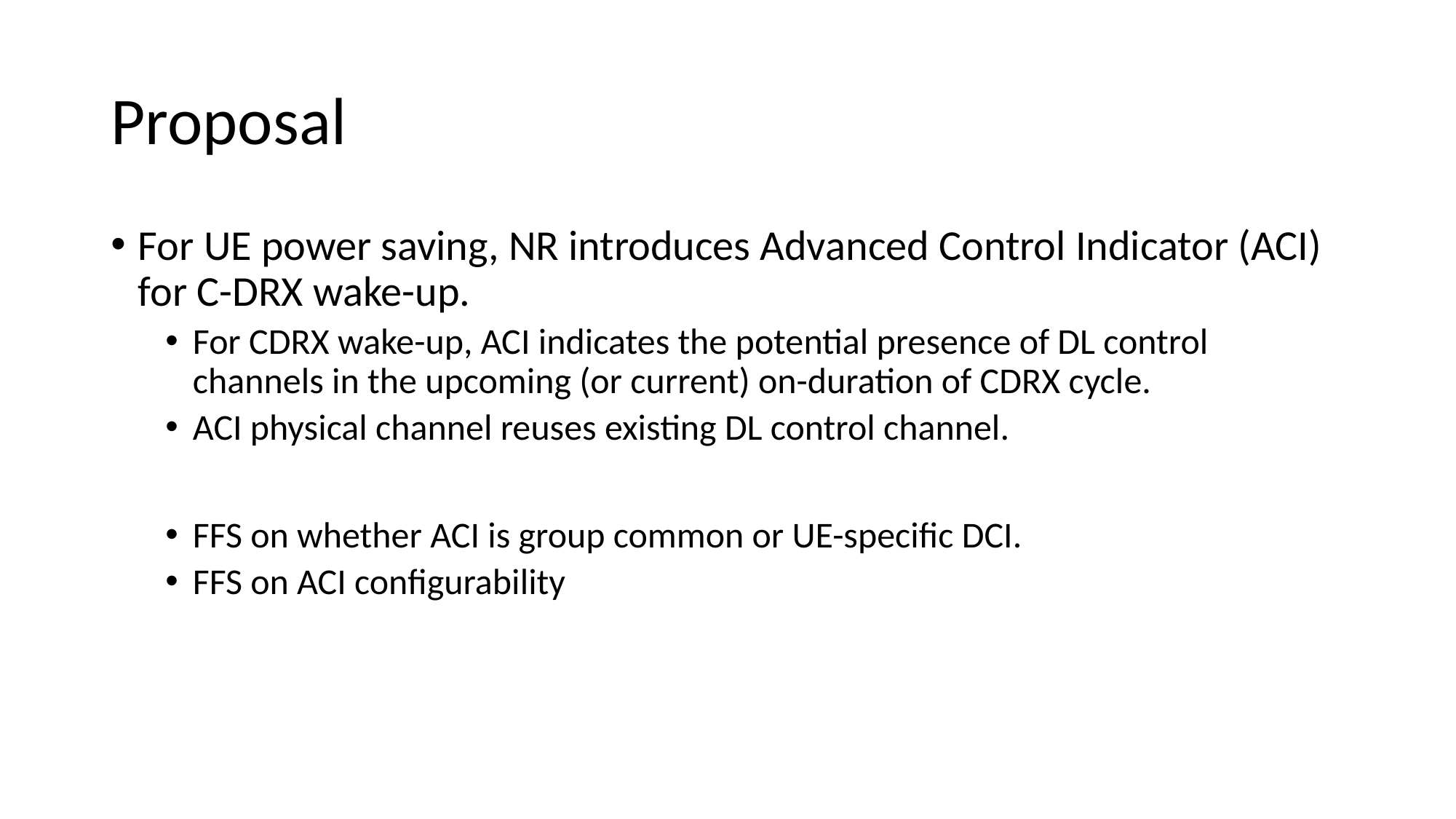

# Proposal
For UE power saving, NR introduces Advanced Control Indicator (ACI) for C-DRX wake-up.
For CDRX wake-up, ACI indicates the potential presence of DL control channels in the upcoming (or current) on-duration of CDRX cycle.
ACI physical channel reuses existing DL control channel.

FFS on whether ACI is group common or UE-specific DCI.
FFS on ACI configurability